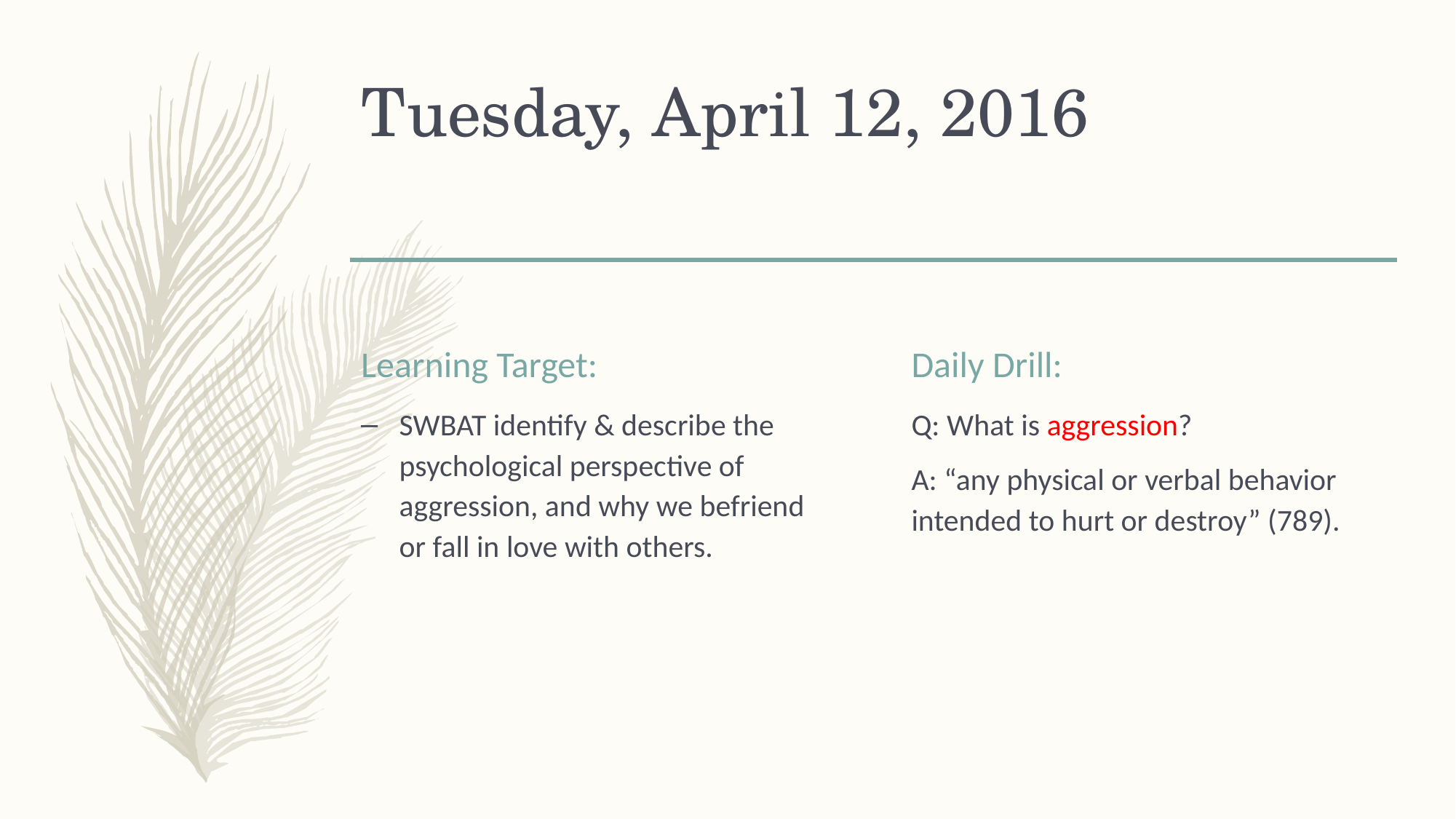

# Tuesday, April 12, 2016
Learning Target:
Daily Drill:
SWBAT identify & describe the psychological perspective of aggression, and why we befriend or fall in love with others.
Q: What is aggression?
A: “any physical or verbal behavior intended to hurt or destroy” (789).